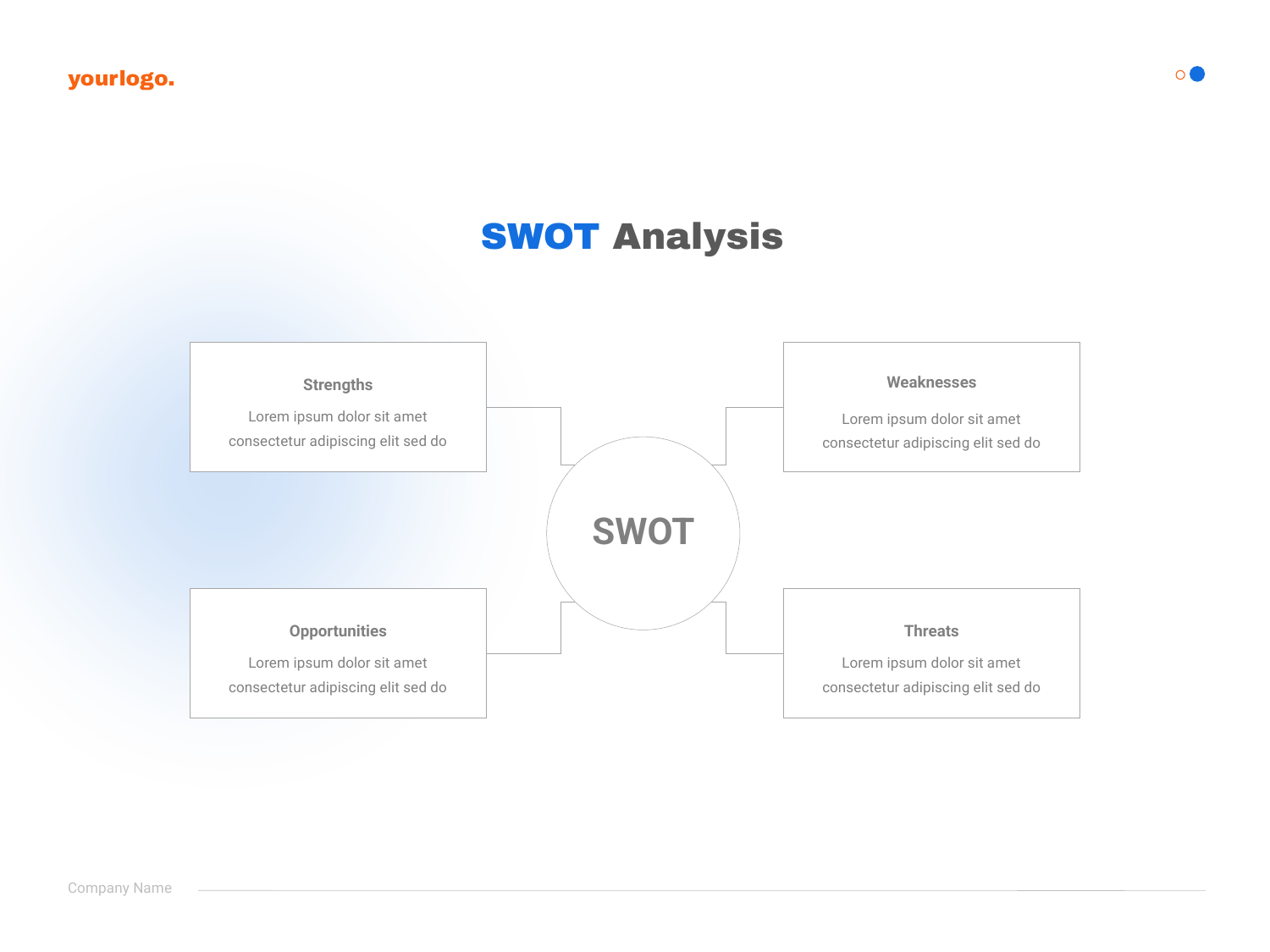

# SWOT Analysis

Weaknesses
Lorem ipsum dolor sit amet consectetur adipiscing elit sed do
Strengths
Lorem ipsum dolor sit amet consectetur adipiscing elit sed do

SWOT

Opportunities
Lorem ipsum dolor sit amet consectetur adipiscing elit sed do
Threats
Lorem ipsum dolor sit amet consectetur adipiscing elit sed do